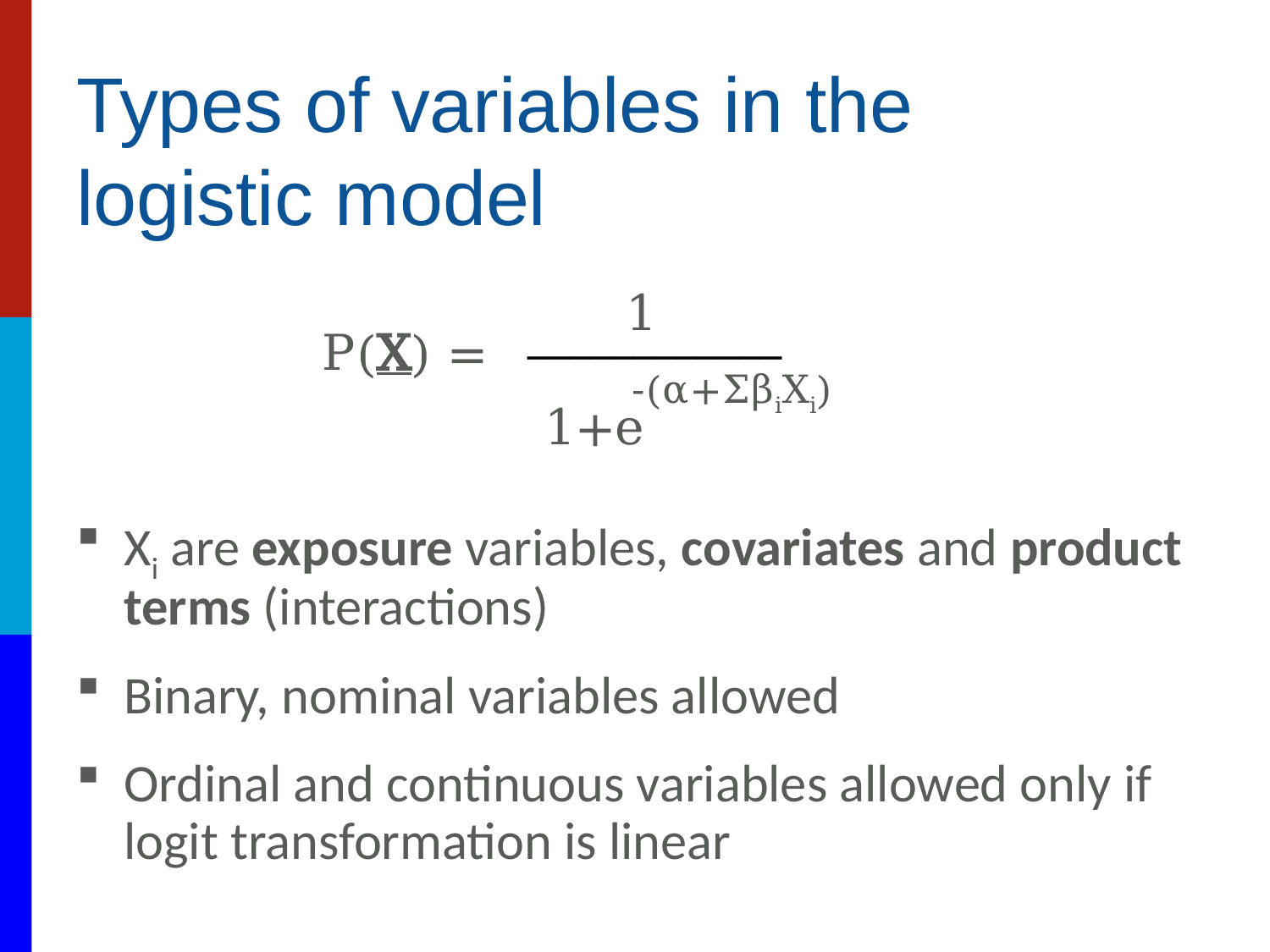

# Types of variables in the logistic model

1
-(α+ΣβiXi)
1+e
____________
P(X) =
Xi are exposure variables, covariates and product terms (interactions)
Binary, nominal variables allowed
Ordinal and continuous variables allowed only if logit transformation is linear